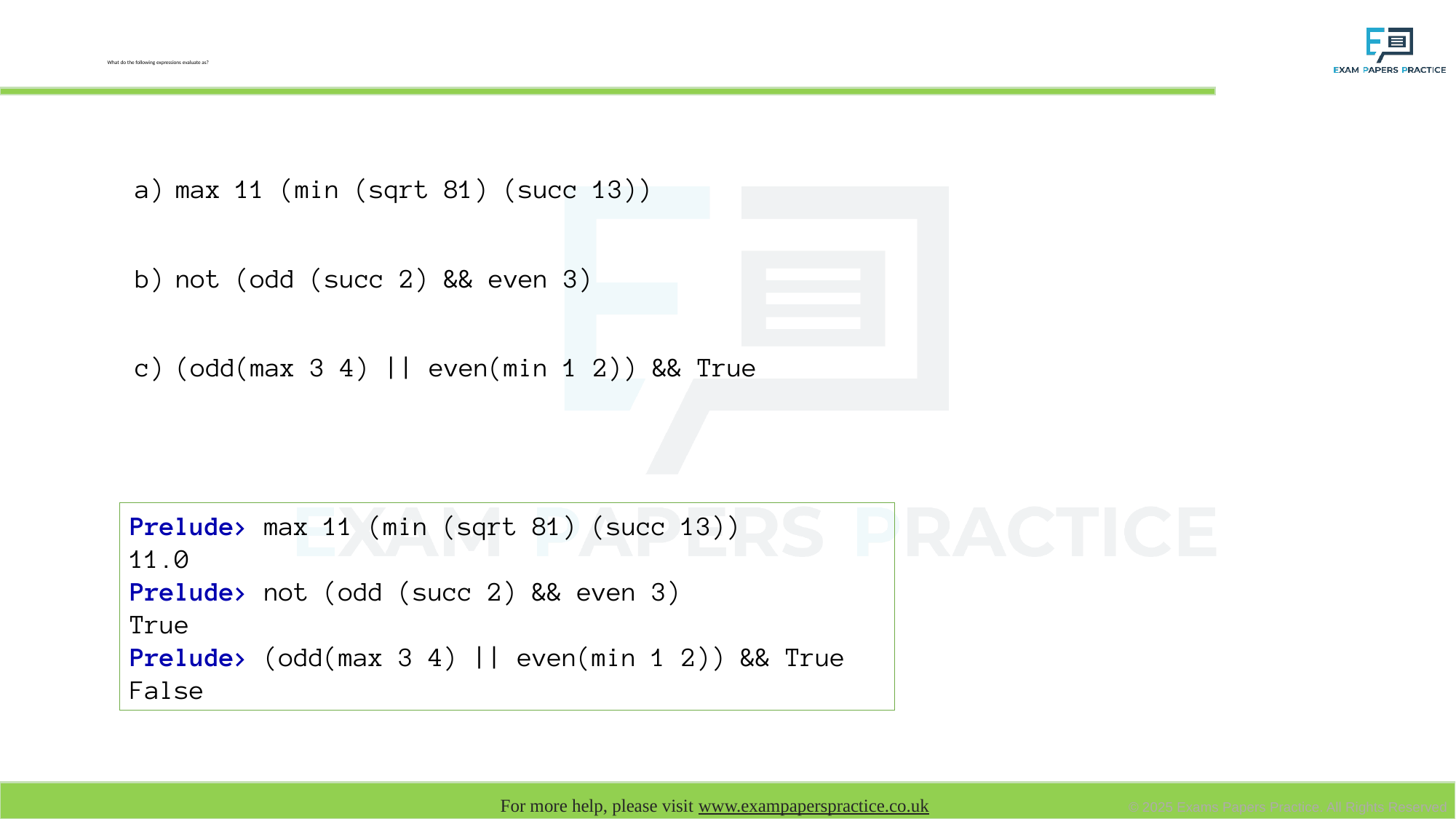

# What do the following expressions evaluate as?
max 11 (min (sqrt 81) (succ 13))

not (odd (succ 2) && even 3)

(odd(max 3 4) || even(min 1 2)) && True

Prelude> max 11 (min (sqrt 81) (succ 13))
11.0
Prelude> not (odd (succ 2) && even 3)
True
Prelude> (odd(max 3 4) || even(min 1 2)) && True
False